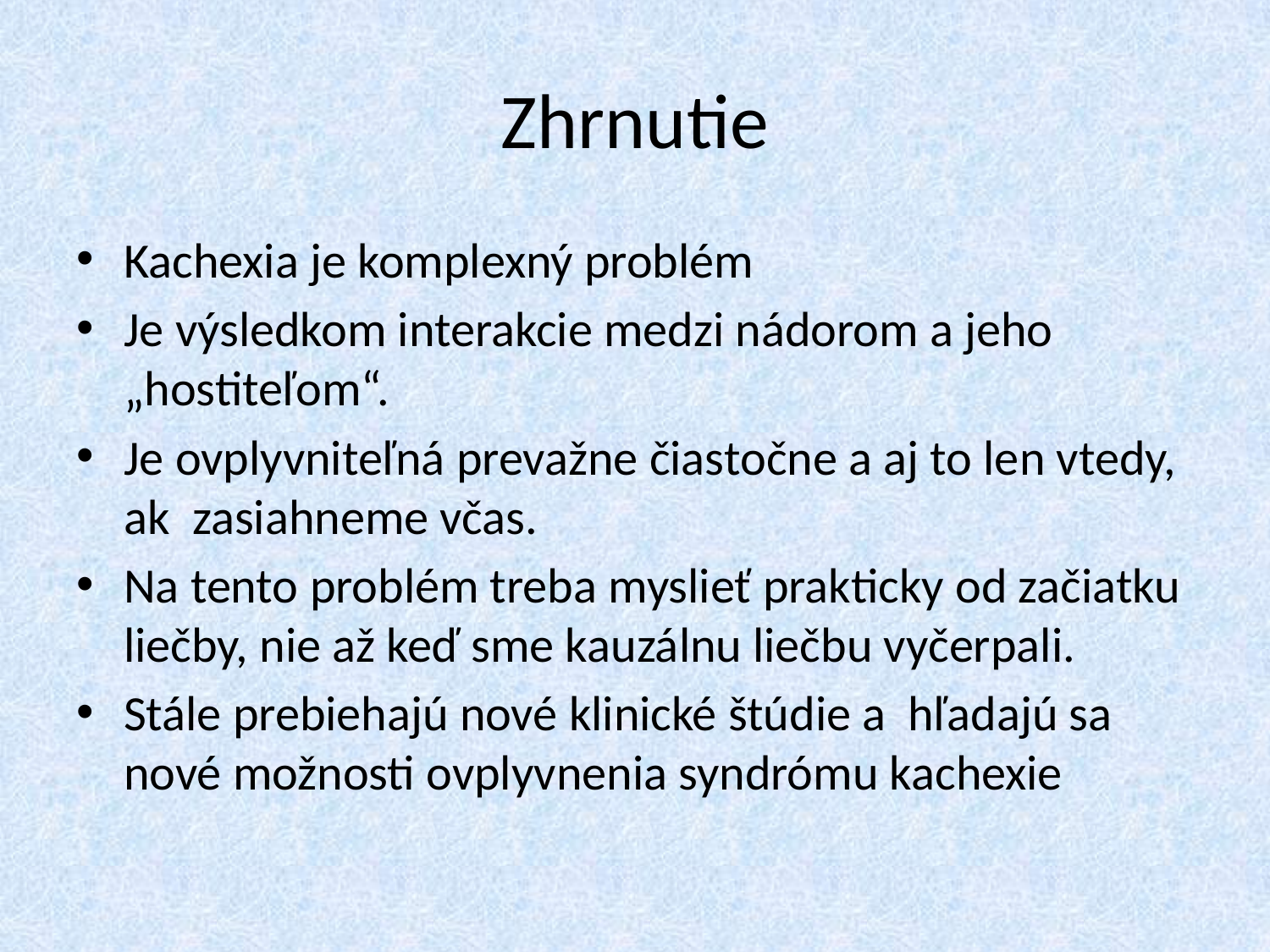

# Zhrnutie
Kachexia je komplexný problém
Je výsledkom interakcie medzi nádorom a jeho „hostiteľom“.
Je ovplyvniteľná prevažne čiastočne a aj to len vtedy, ak  zasiahneme včas.
Na tento problém treba myslieť prakticky od začiatku liečby, nie až keď sme kauzálnu liečbu vyčerpali.
Stále prebiehajú nové klinické štúdie a  hľadajú sa nové možnosti ovplyvnenia syndrómu kachexie